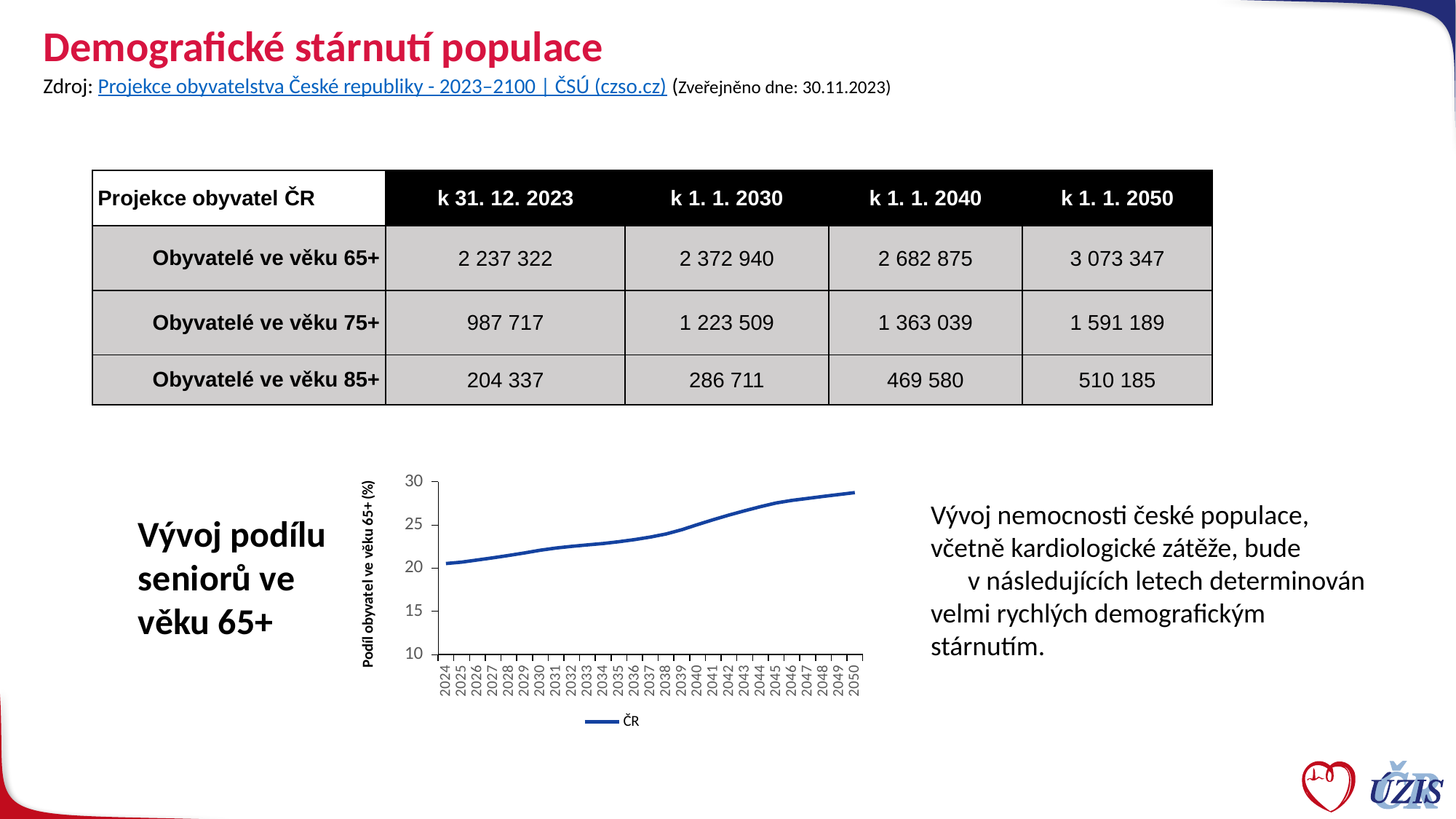

# Demografické stárnutí populace
Zdroj: Projekce obyvatelstva České republiky - 2023–2100 | ČSÚ (czso.cz) (Zveřejněno dne: 30.11.2023)

| Projekce obyvatel ČR | k 31. 12. 2023 | k 1. 1. 2030 | k 1. 1. 2040 | k 1. 1. 2050 |
| --- | --- | --- | --- | --- |
| Obyvatelé ve věku 65+ | 2 237 322 | 2 372 940 | 2 682 875 | 3 073 347 |
| Obyvatelé ve věku 75+ | 987 717 | 1 223 509 | 1 363 039 | 1 591 189 |
| Obyvatelé ve věku 85+ | 204 337 | 286 711 | 469 580 | 510 185 |

### Chart

| Category | ČR |
|---|---|
| 2024 | 20.534806650901725 |
| 2025 | 20.698453981803553 |
| 2026 | 20.94361878366059 |
| 2027 | 21.201378401543998 |
| 2028 | 21.473447759678425 |
| 2029 | 21.761290852654692 |
| 2030 | 22.077244958110786 |
| 2031 | 22.326753022584274 |
| 2032 | 22.523042718270244 |
| 2033 | 22.694621808894304 |
| 2034 | 22.85255210228093 |
| 2035 | 23.060198418039732 |
| 2036 | 23.306229855040158 |
| 2037 | 23.596720084240005 |
| 2038 | 23.954511421388442 |
| 2039 | 24.449116704865272 |
| 2040 | 25.03993696697822 |
| 2041 | 25.609063627108945 |
| 2042 | 26.14699911309724 |
| 2043 | 26.642020590872495 |
| 2044 | 27.11494991083903 |
| 2045 | 27.542604126912096 |
| 2046 | 27.840404753944696 |
| 2047 | 28.071666356937442 |
| 2048 | 28.303468091629146 |
| 2049 | 28.52248709582037 |
| 2050 | 28.745793257370572 |
Vývoj nemocnosti české populace, včetně kardiologické zátěže, bude                  v následujících letech determinován velmi rychlých demografickým stárnutím.
Vývoj podílu  seniorů ve věku 65+